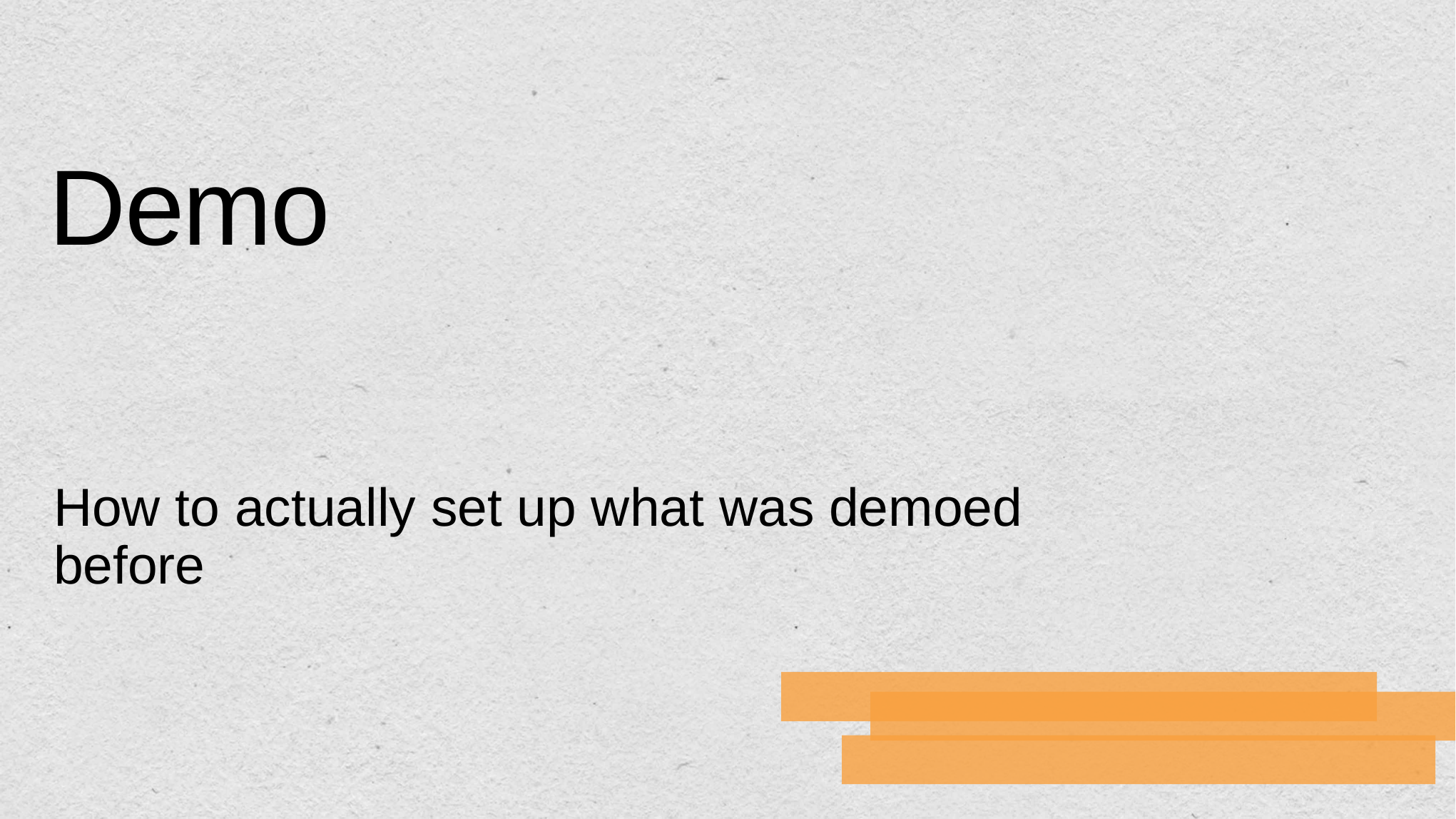

# Demo
How to actually set up what was demoed before